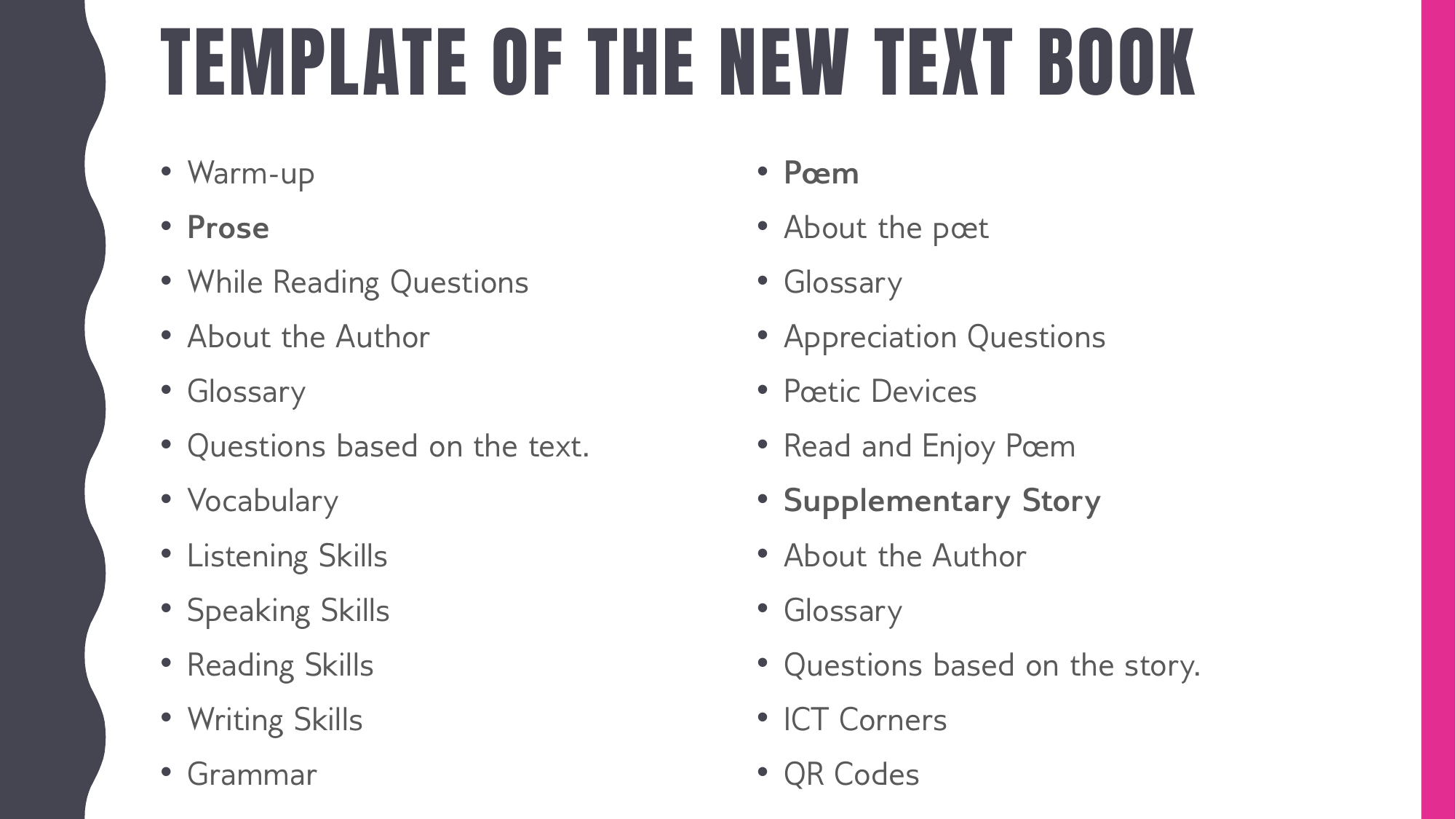

# Template of the new text book
Warm-up
Prose
While Reading Questions
About the Author
Glossary
Questions based on the text.
Vocabulary
Listening Skills
Speaking Skills
Reading Skills
Writing Skills
Grammar

Poem
About the poet
Glossary
Appreciation Questions
Poetic Devices
Read and Enjoy Poem
Supplementary Story
About the Author
Glossary
Questions based on the story.
ICT Corners
QR Codes